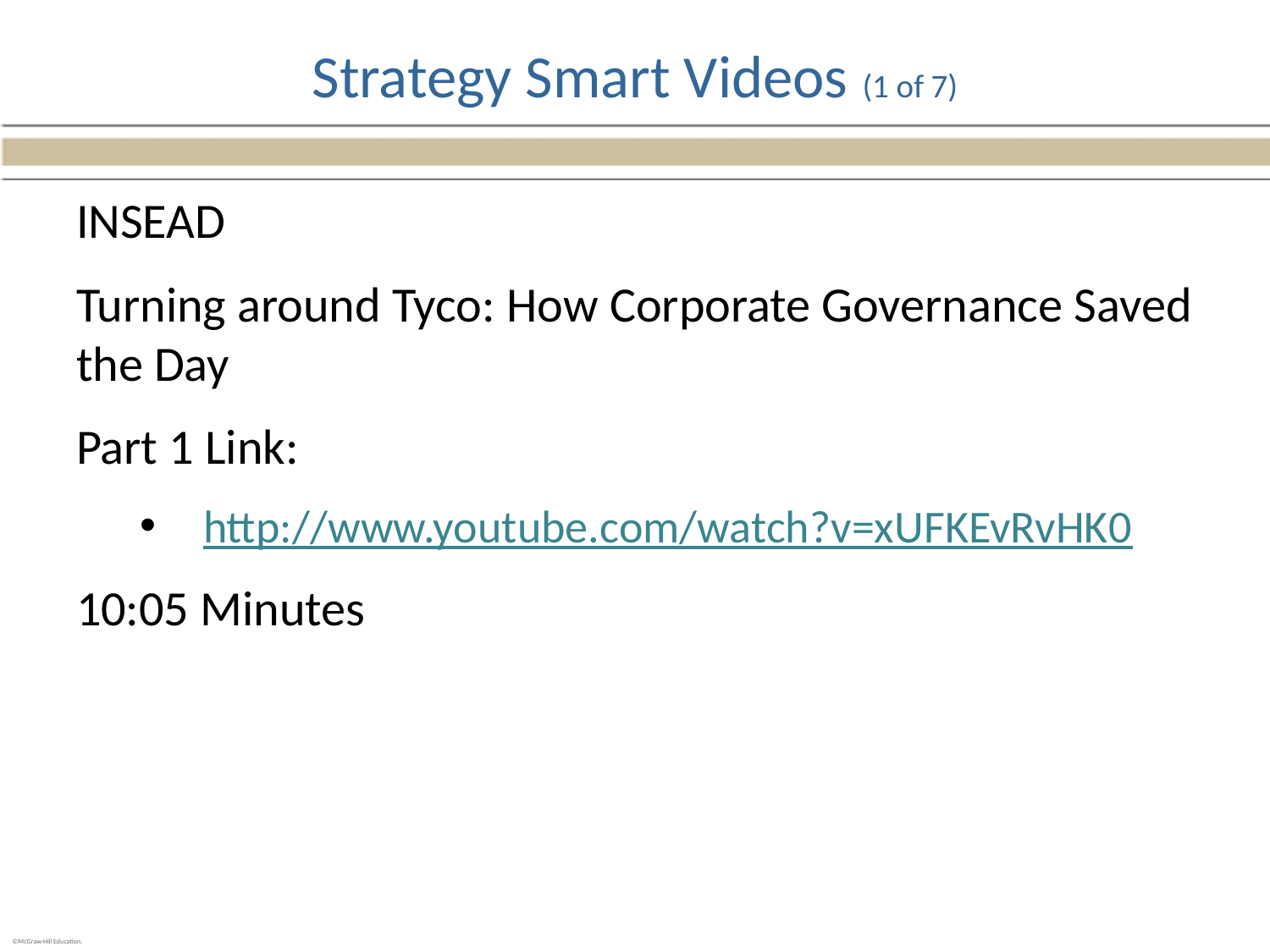

# Strategy Smart Videos (1 of 7)
INSEAD
Turning around Tyco: How Corporate Governance Saved the Day
Part 1 Link:
http://www.youtube.com/watch?v=xUFKEvRvHK0
10:05 Minutes